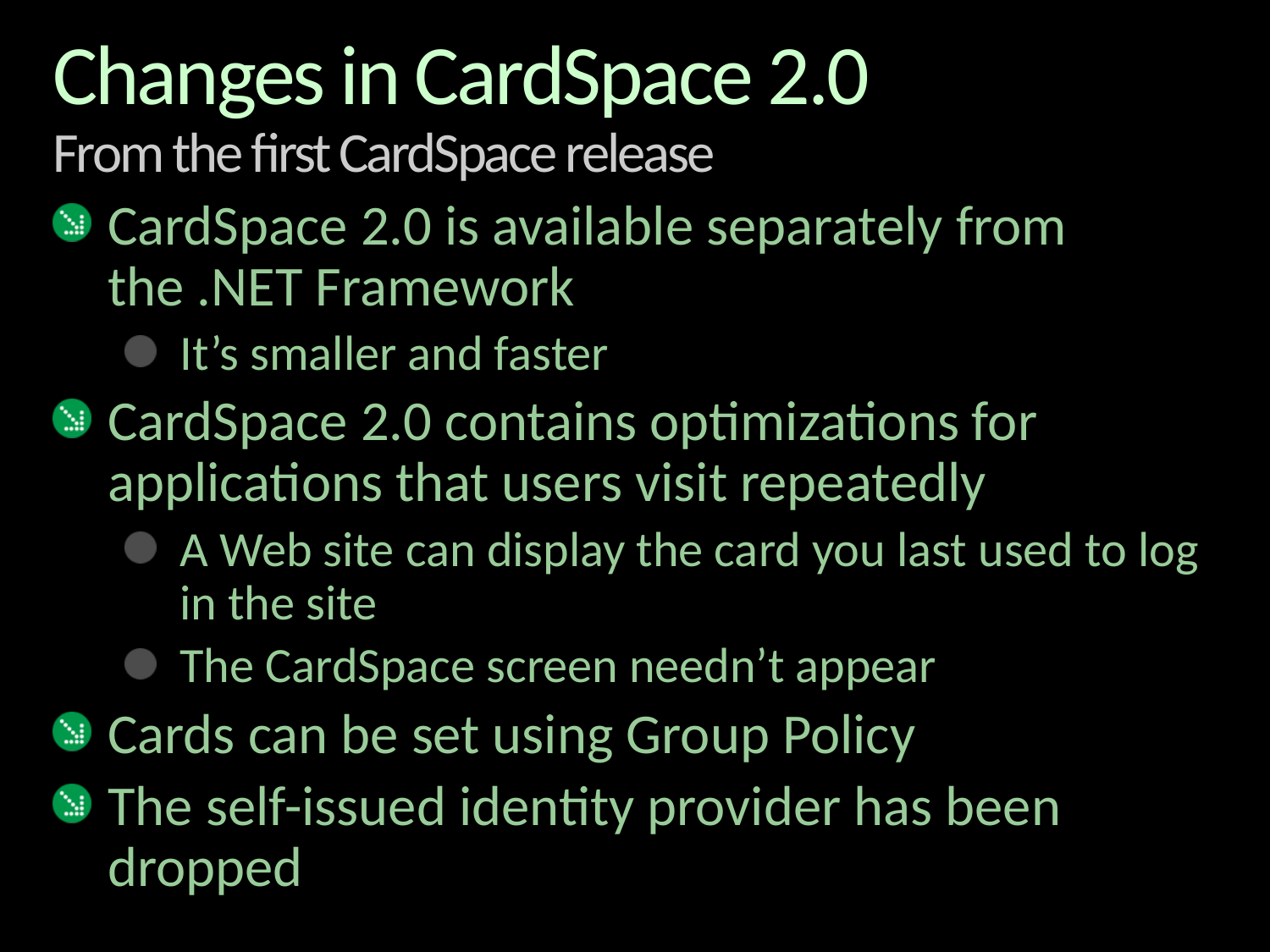

# Changes in CardSpace 2.0 From the first CardSpace release
CardSpace 2.0 is available separately from the .NET Framework
It’s smaller and faster
CardSpace 2.0 contains optimizations for applications that users visit repeatedly
A Web site can display the card you last used to log in the site
The CardSpace screen needn’t appear
Cards can be set using Group Policy
The self-issued identity provider has been dropped